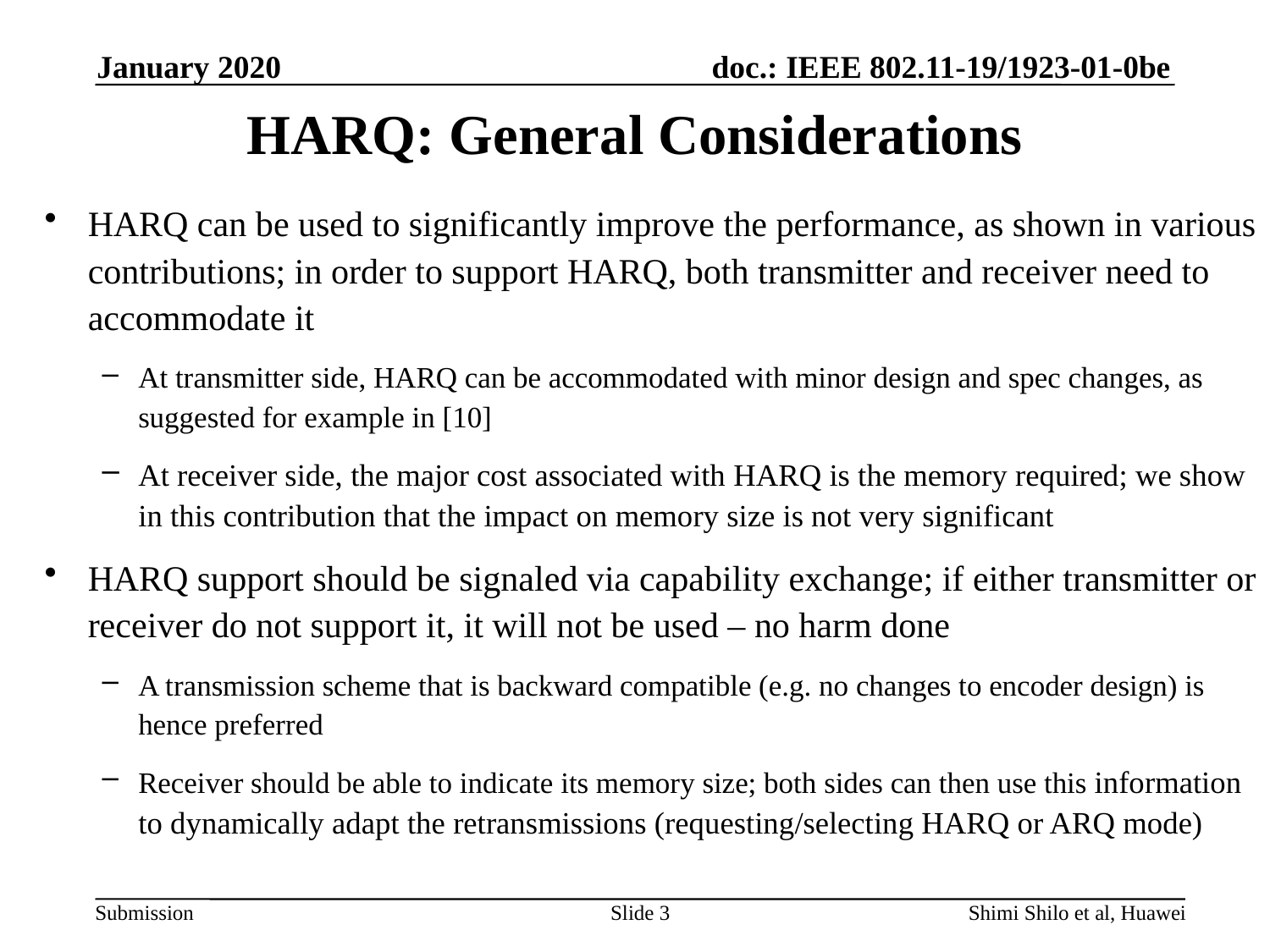

January 2020
# HARQ: General Considerations
HARQ can be used to significantly improve the performance, as shown in various contributions; in order to support HARQ, both transmitter and receiver need to accommodate it
At transmitter side, HARQ can be accommodated with minor design and spec changes, as suggested for example in [10]
At receiver side, the major cost associated with HARQ is the memory required; we show in this contribution that the impact on memory size is not very significant
HARQ support should be signaled via capability exchange; if either transmitter or receiver do not support it, it will not be used – no harm done
A transmission scheme that is backward compatible (e.g. no changes to encoder design) is hence preferred
Receiver should be able to indicate its memory size; both sides can then use this information to dynamically adapt the retransmissions (requesting/selecting HARQ or ARQ mode)
Slide 3
Shimi Shilo et al, Huawei